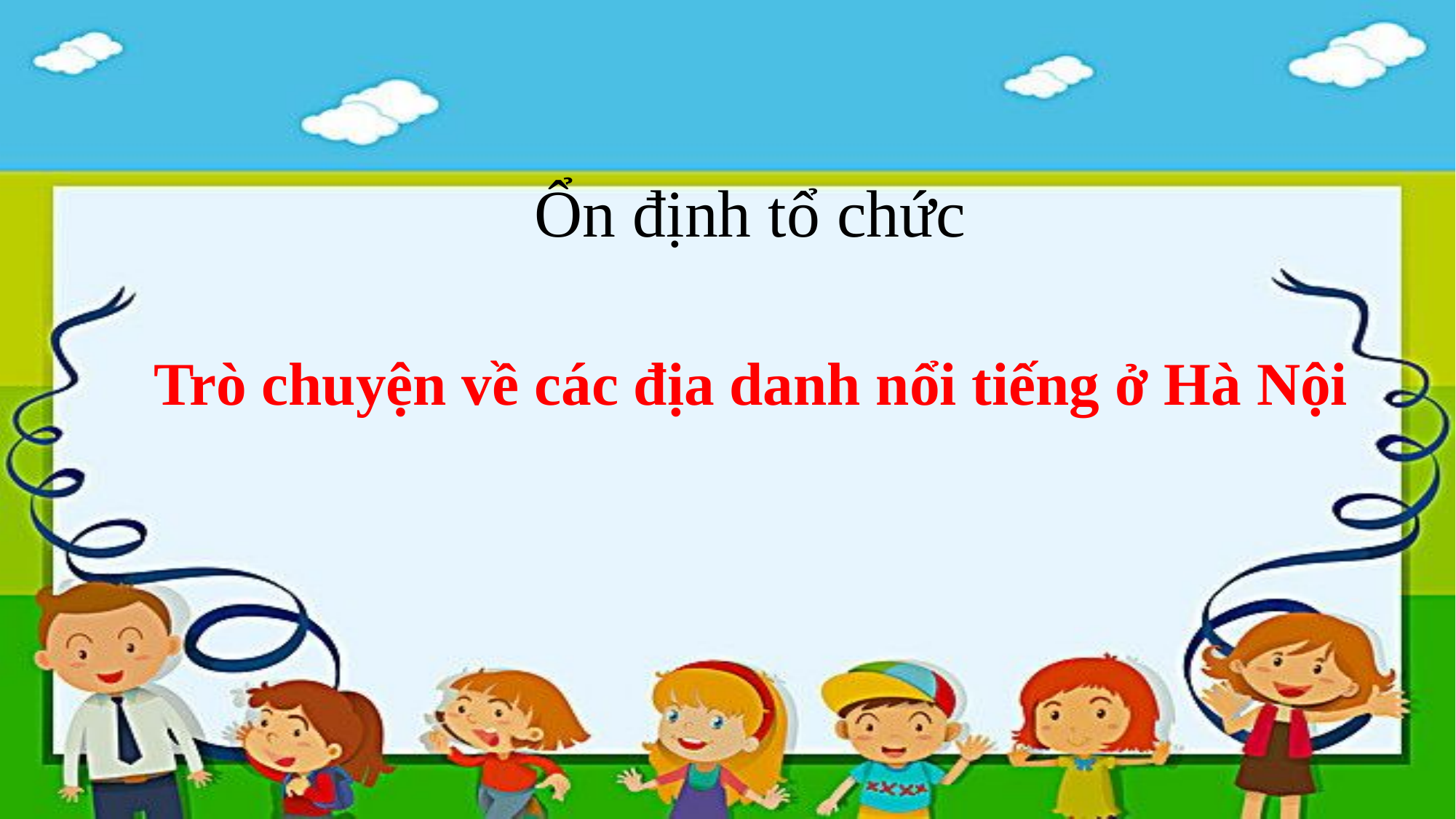

Ổn định tổ chức
Trò chuyện về các địa danh nổi tiếng ở Hà Nội